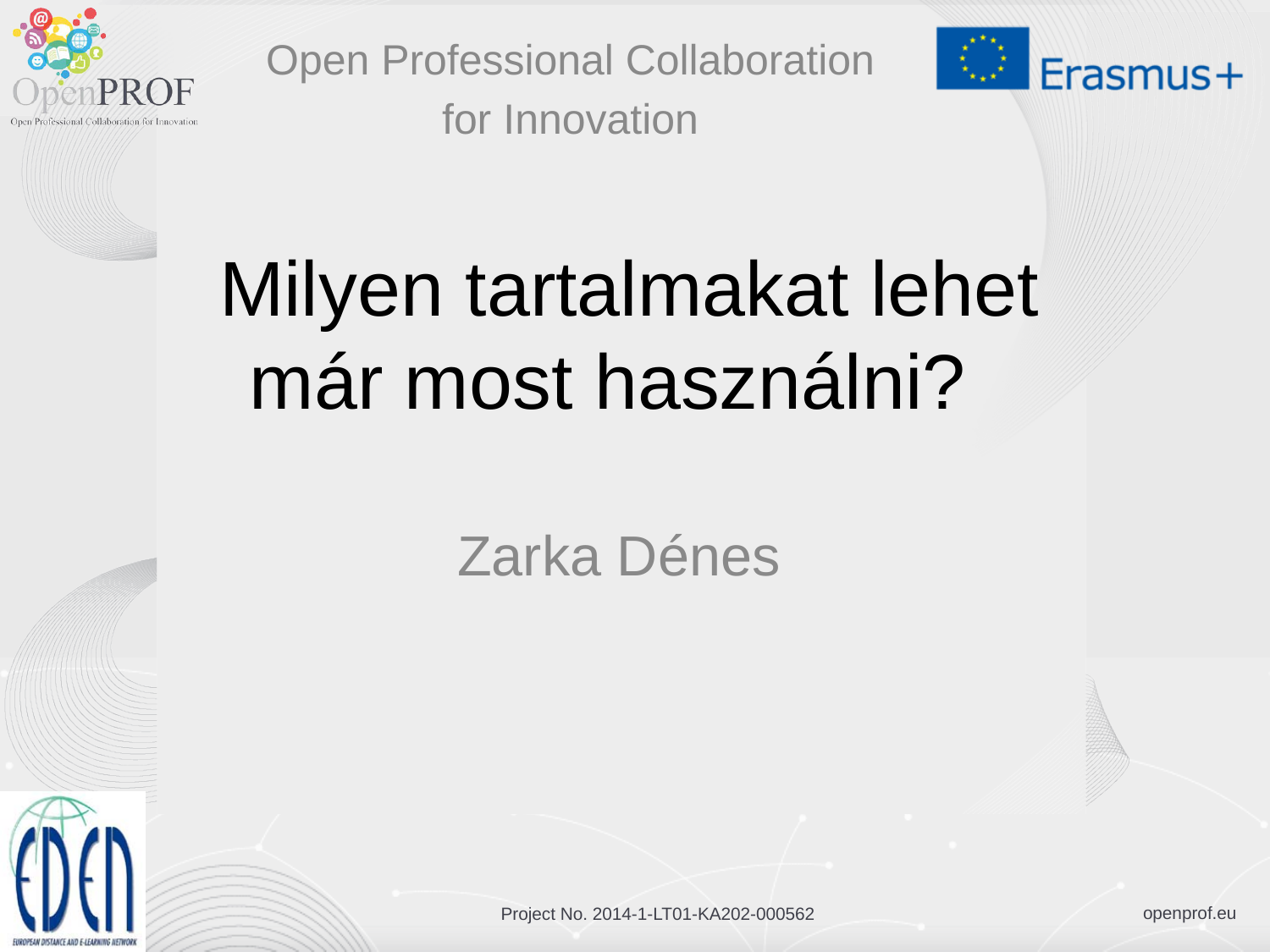

Open Professional Collaboration
for Innovation
# Milyen tartalmakat lehet már most használni?
Zarka Dénes